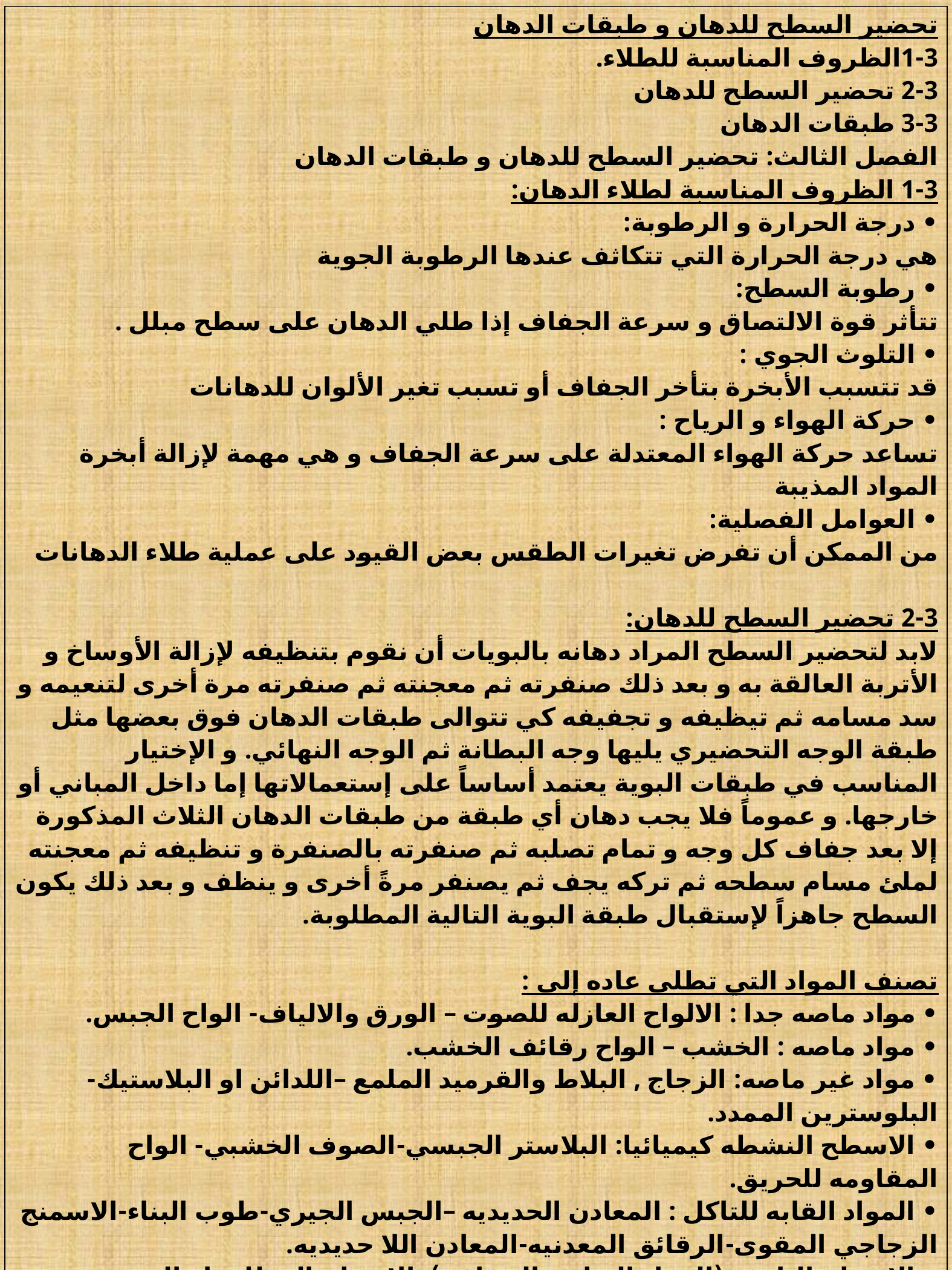

| تحضير السطح للدهان و طبقات الدهان 3-1الظروف المناسبة للطلاء. 3-2 تحضير السطح للدهان 3-3 طبقات الدهان الفصل الثالث: تحضير السطح للدهان و طبقات الدهان 3-1 الظروف المناسبة لطلاء الدهان: • درجة الحرارة و الرطوبة: هي درجة الحرارة التي تتكاثف عندها الرطوبة الجوية • رطوبة السطح: تتأثر قوة الالتصاق و سرعة الجفاف إذا طلي الدهان على سطح مبلل . • التلوث الجوي : قد تتسبب الأبخرة بتأخر الجفاف أو تسبب تغير الألوان للدهانات • حركة الهواء و الرياح : تساعد حركة الهواء المعتدلة على سرعة الجفاف و هي مهمة لإزالة أبخرة المواد المذيبة • العوامل الفصلية: من الممكن أن تفرض تغيرات الطقس بعض القيود على عملية طلاء الدهانات 3-2 تحضير السطح للدهان: لابد لتحضير السطح المراد دهانه بالبويات أن نقوم بتنظيفه لإزالة الأوساخ و الأتربة العالقة به و بعد ذلك صنفرته ثم معجنته ثم صنفرته مرة أخرى لتنعيمه و سد مسامه ثم تيظيفه و تجفيفه كي تتوالى طبقات الدهان فوق بعضها مثل طبقة الوجه التحضيري يليها وجه البطانة ثم الوجه النهائي. و الإختيار المناسب في طبقات البوية يعتمد أساساً على إستعمالاتها إما داخل المباني أو خارجها. و عموماً فلا يجب دهان أي طبقة من طبقات الدهان الثلاث المذكورة إلا بعد جفاف كل وجه و تمام تصلبه ثم صنفرته بالصنفرة و تنظيفه ثم معجنته لملئ مسام سطحه ثم تركه يجف ثم يصنفر مرةً أخرى و ينظف و بعد ذلك يكون السطح جاهزاً لإستقبال طبقة البوية التالية المطلوبة. تصنف المواد التي تطلى عاده إلى : • مواد ماصه جدا : الالواح العازله للصوت – الورق والالياف- الواح الجبس. • مواد ماصه : الخشب – الواح رقائف الخشب. • مواد غير ماصه: الزجاج , البلاط والقرميد الملمع –اللدائن او البلاستيك-البلوسترين الممدد. • الاسطح النشطه كيميائيا: البلاستر الجبسي-الصوف الخشبي- الواح المقاومه للحريق. • المواد القابه للتاكل : المعادن الحديديه –الجبس الجيري-طوب البناء-الاسمنج الزجاجي المقوى-الرقائق المعدنيه-المعادن اللا حديديه. • الاسطح النازفه (المواد البطيئه الجفاف ): الاسطح المطليه او الممزوجه بالقار او زيوت قار الفحم أو بالزيوت المعدنيه والشح. • الاسطح او الدهانات :التي تحتوي على صبغ معين احمر او اصباغ عادية. |
| --- |